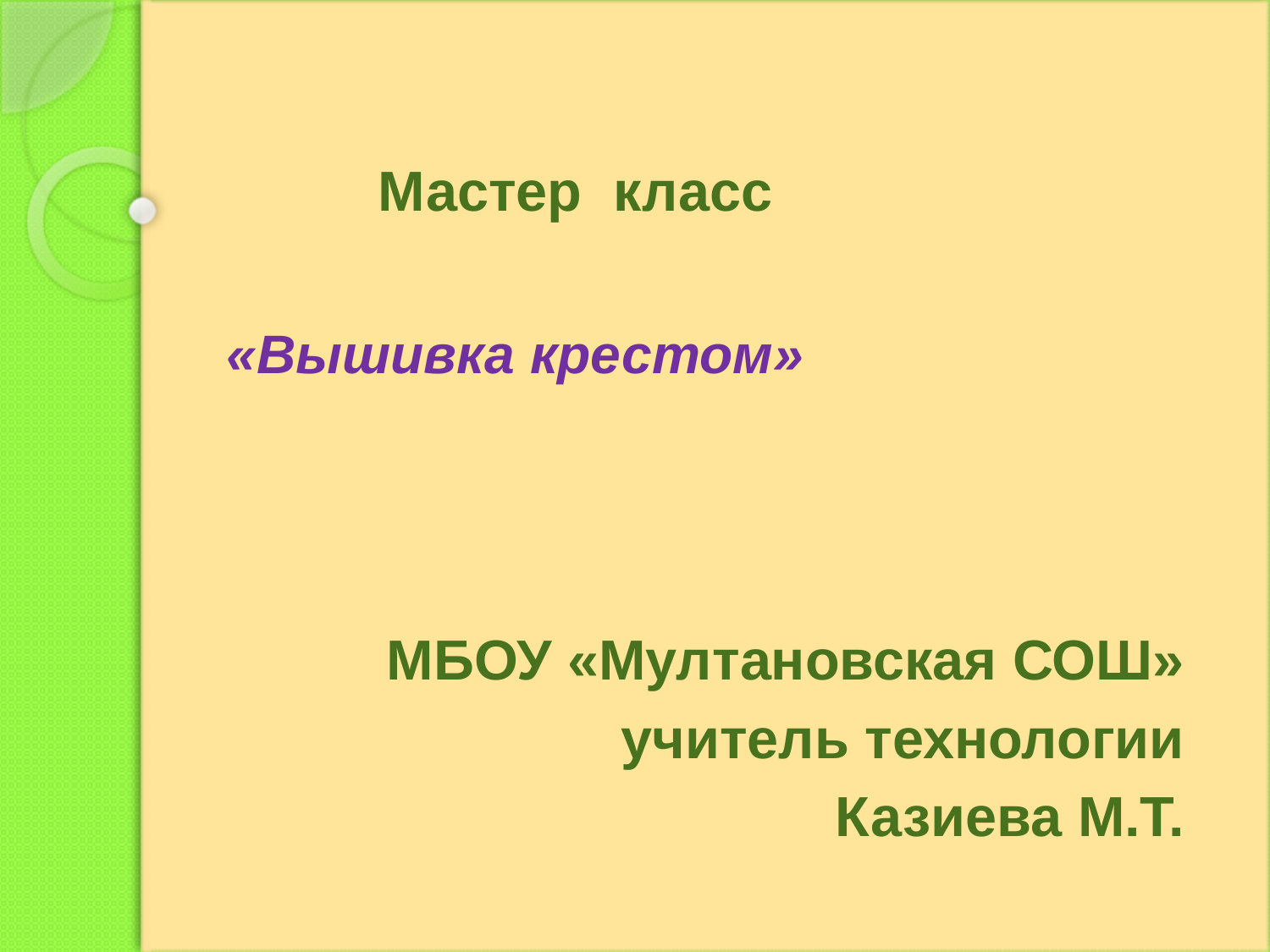

# «Вышивка крестом»

Мастер  класс

МБОУ «Мултановская СОШ»
учитель технологии
 Казиева М.Т.